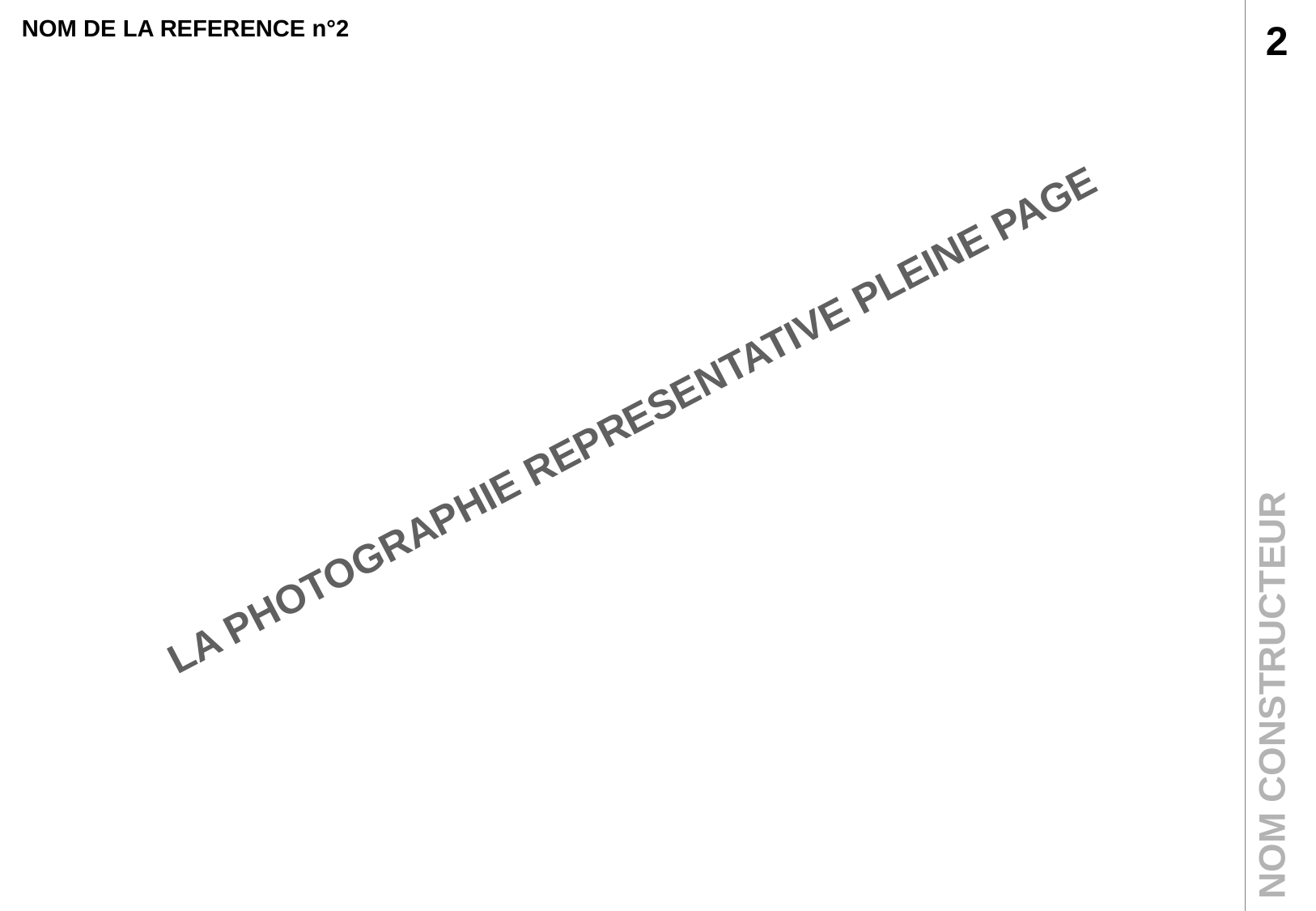

| NOM DE LA REFERENCE n°2 |
| --- |
2
LA PHOTOGRAPHIE REPRESENTATIVE PLEINE PAGE
NOM CONSTRUCTEUR